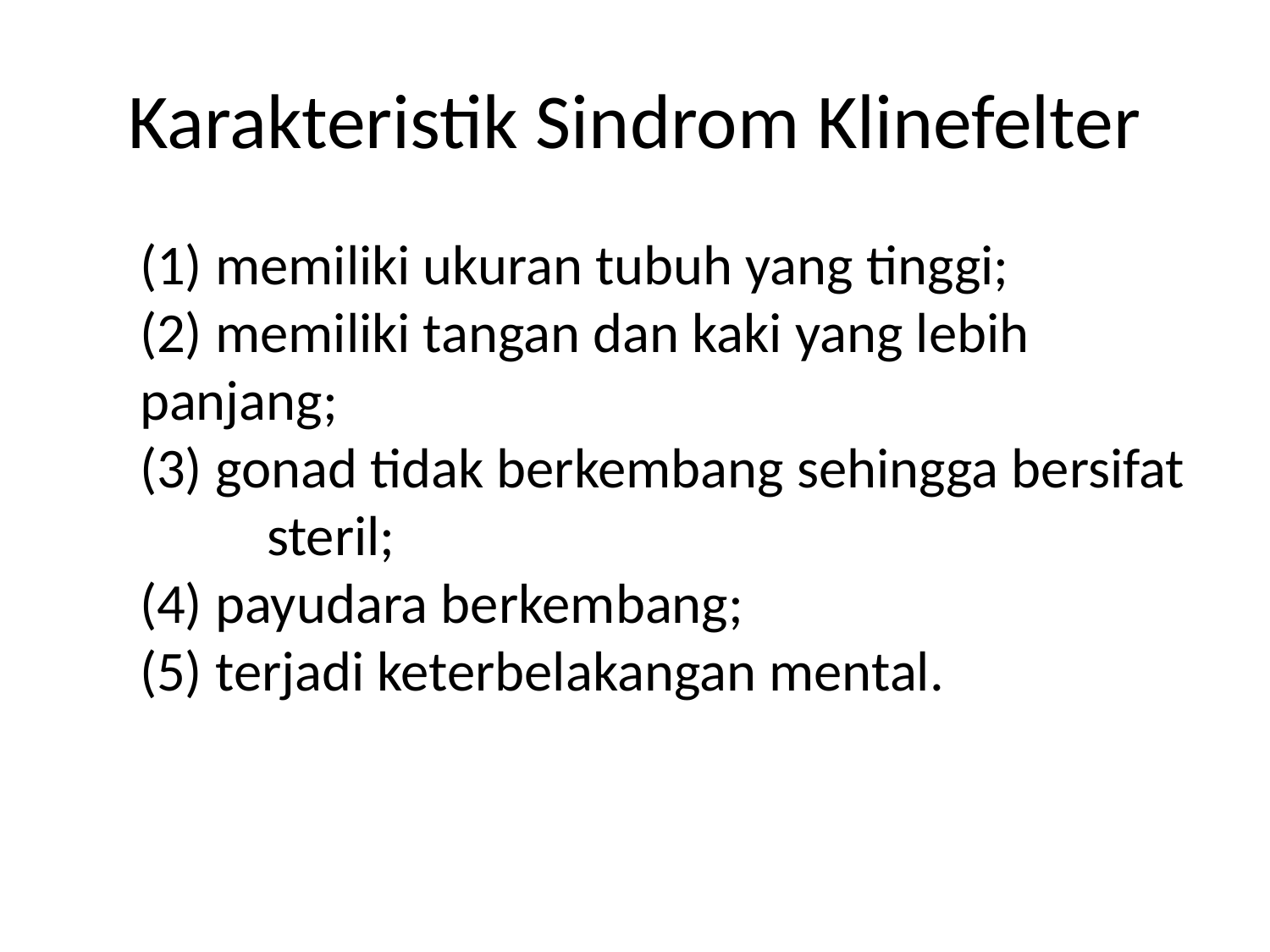

# Karakteristik Sindrom Klinefelter
	(1) memiliki ukuran tubuh yang tinggi;
(2) memiliki tangan dan kaki yang lebih 	panjang;
(3) gonad tidak berkembang sehingga bersifat 	steril;
(4) payudara berkembang;
(5) terjadi keterbelakangan mental.